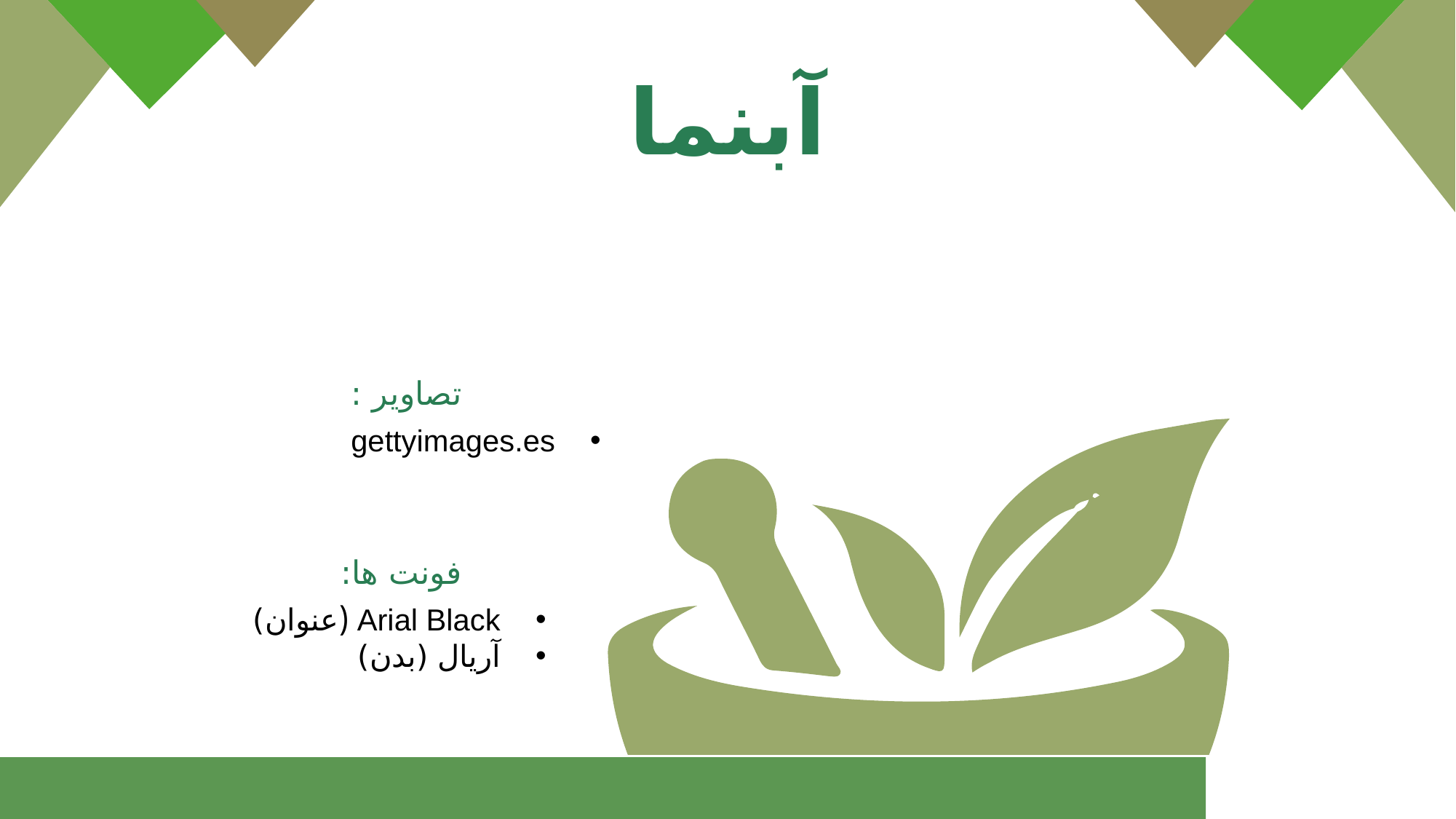

آبنما
تصاویر :
gettyimages.es

فونت ها:
Arial Black (عنوان)
آریال (بدن)